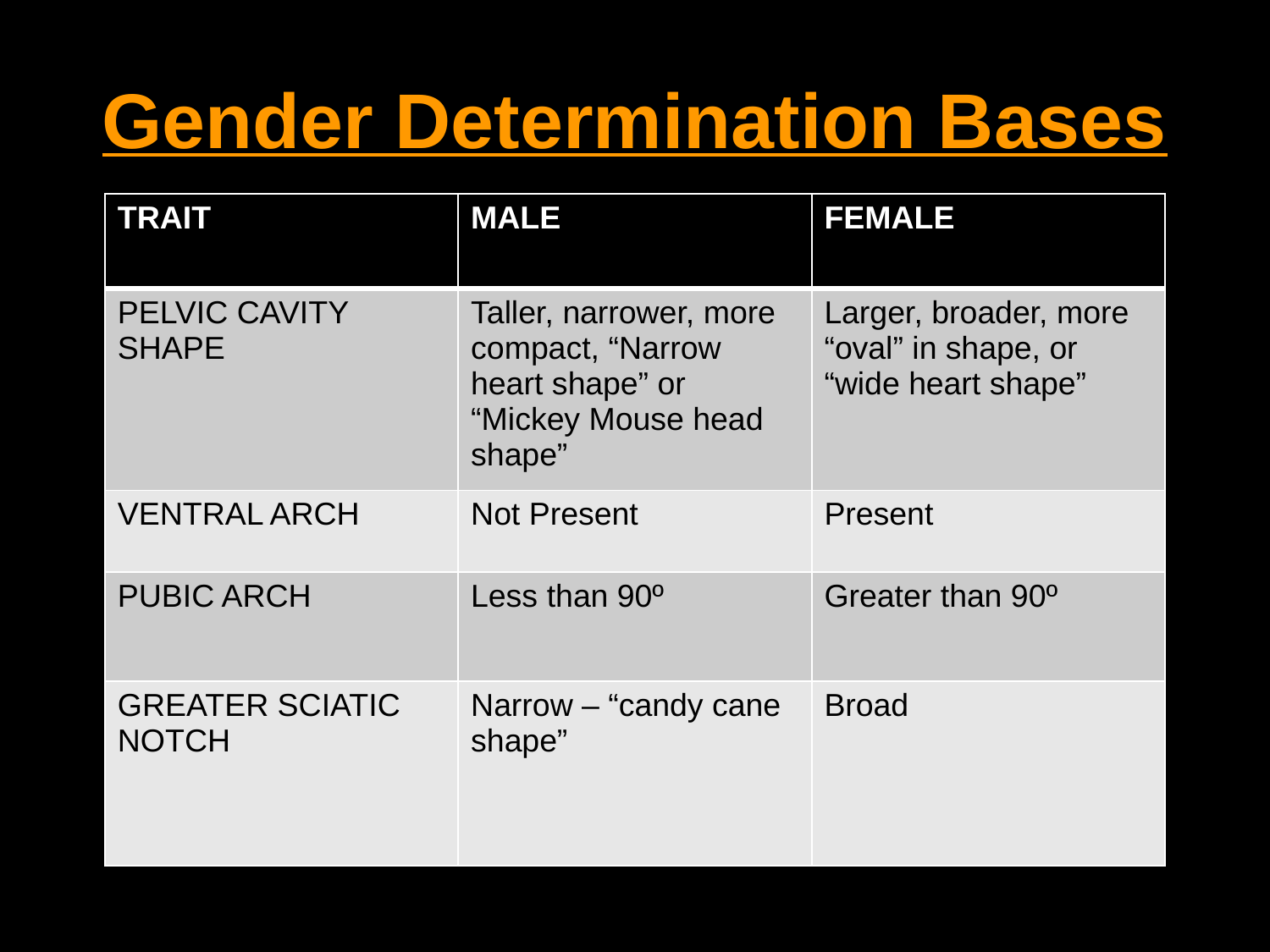

# Gender Determination Bases
| TRAIT | MALE | FEMALE |
| --- | --- | --- |
| PELVIC CAVITY SHAPE | Taller, narrower, more compact, “Narrow heart shape” or “Mickey Mouse head shape” | Larger, broader, more “oval” in shape, or “wide heart shape” |
| VENTRAL ARCH | Not Present | Present |
| PUBIC ARCH | Less than 90º | Greater than 90º |
| GREATER SCIATIC NOTCH | Narrow – “candy cane shape” | Broad |